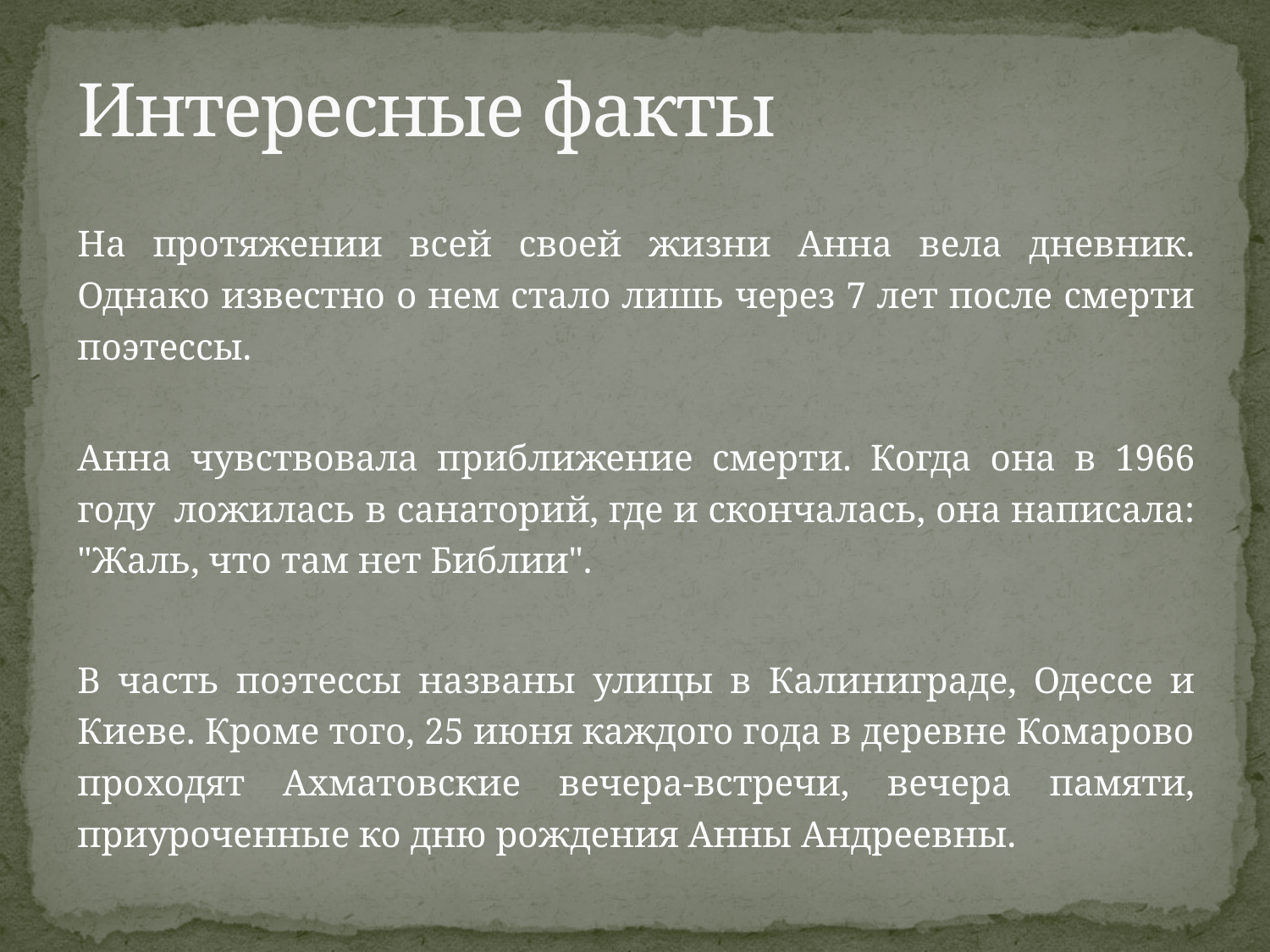

# Интересные факты
На протяжении всей своей жизни Анна вела дневник. Однако известно о нем стало лишь через 7 лет после смерти поэтессы.
Анна чувствовала приближение смерти. Когда она в 1966 году  ложилась в санаторий, где и скончалась, она написала: "Жаль, что там нет Библии".

В часть поэтессы названы улицы в Калиниграде, Одессе и Киеве. Кроме того, 25 июня каждого года в деревне Комарово проходят Ахматовские вечера-встречи, вечера памяти, приуроченные ко дню рождения Анны Андреевны.